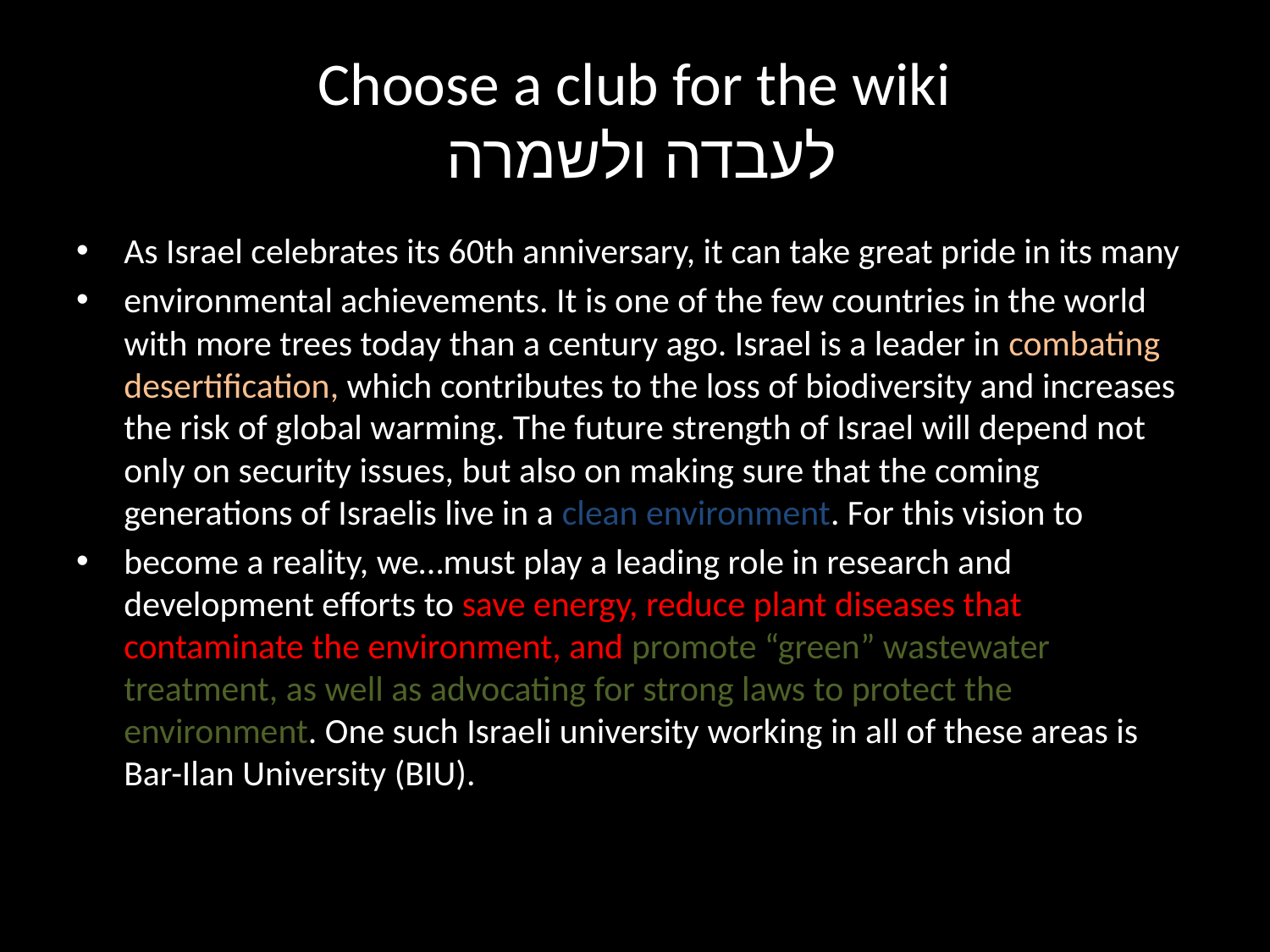

# Choose a club for the wiki לעבדה ולשמרה
As Israel celebrates its 60th anniversary, it can take great pride in its many
environmental achievements. It is one of the few countries in the world with more trees today than a century ago. Israel is a leader in combating desertification, which contributes to the loss of biodiversity and increases the risk of global warming. The future strength of Israel will depend not only on security issues, but also on making sure that the coming generations of Israelis live in a clean environment. For this vision to
become a reality, we…must play a leading role in research and development efforts to save energy, reduce plant diseases that contaminate the environment, and promote “green” wastewater treatment, as well as advocating for strong laws to protect the environment. One such Israeli university working in all of these areas is Bar-Ilan University (BIU).